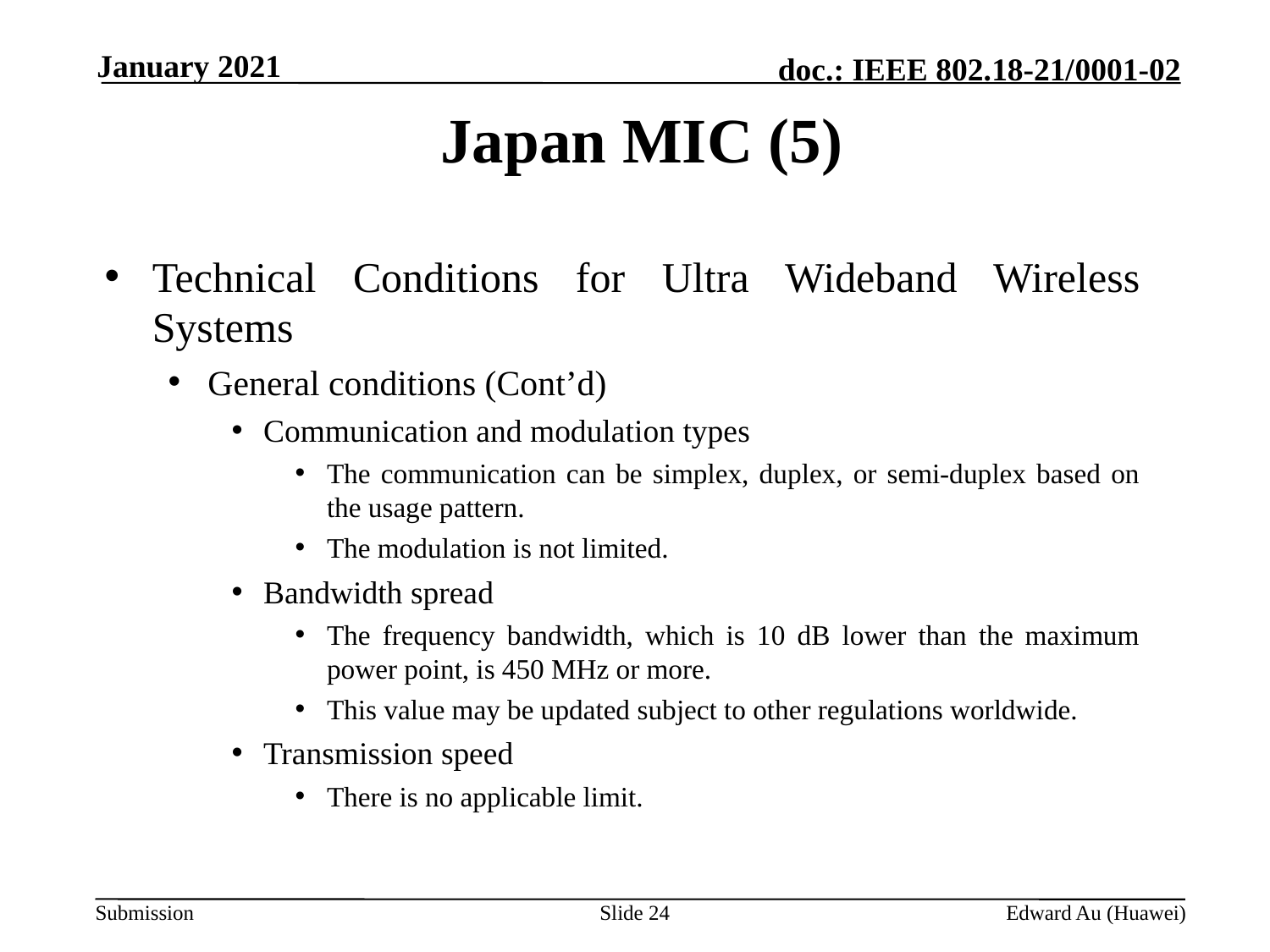

January 2021
# Japan MIC (5)
Technical Conditions for Ultra Wideband Wireless Systems
General conditions (Cont’d)
Communication and modulation types
The communication can be simplex, duplex, or semi-duplex based on the usage pattern.
The modulation is not limited.
Bandwidth spread
The frequency bandwidth, which is 10 dB lower than the maximum power point, is 450 MHz or more.
This value may be updated subject to other regulations worldwide.
Transmission speed
There is no applicable limit.

Slide 24
Edward Au (Huawei)